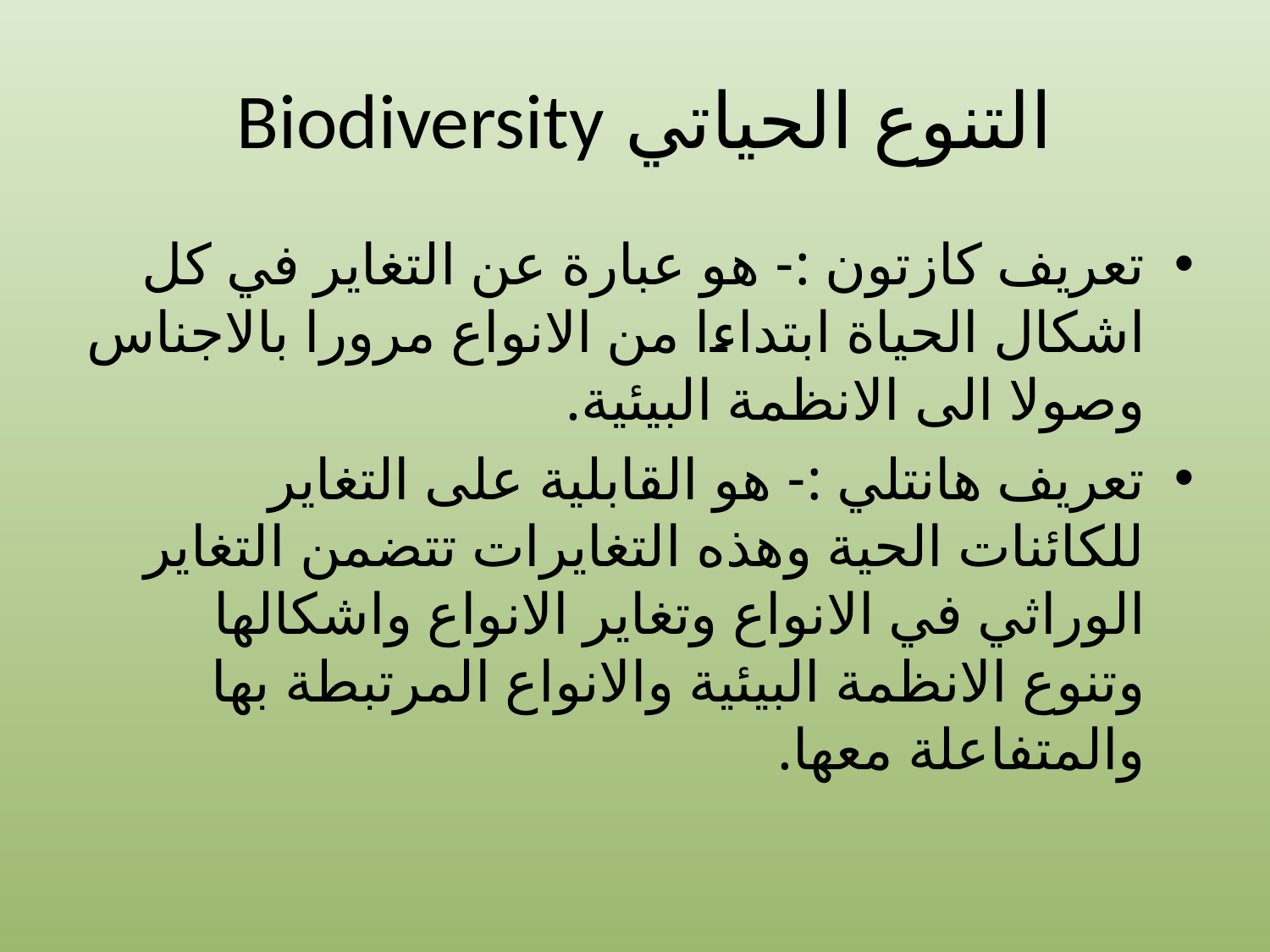

# التنوع الحياتي Biodiversity
تعريف كازتون :- هو عبارة عن التغاير في كل اشكال الحياة ابتداءا من الانواع مرورا بالاجناس وصولا الى الانظمة البيئية.
تعريف هانتلي :- هو القابلية على التغاير للكائنات الحية وهذه التغايرات تتضمن التغاير الوراثي في الانواع وتغاير الانواع واشكالها وتنوع الانظمة البيئية والانواع المرتبطة بها والمتفاعلة معها.